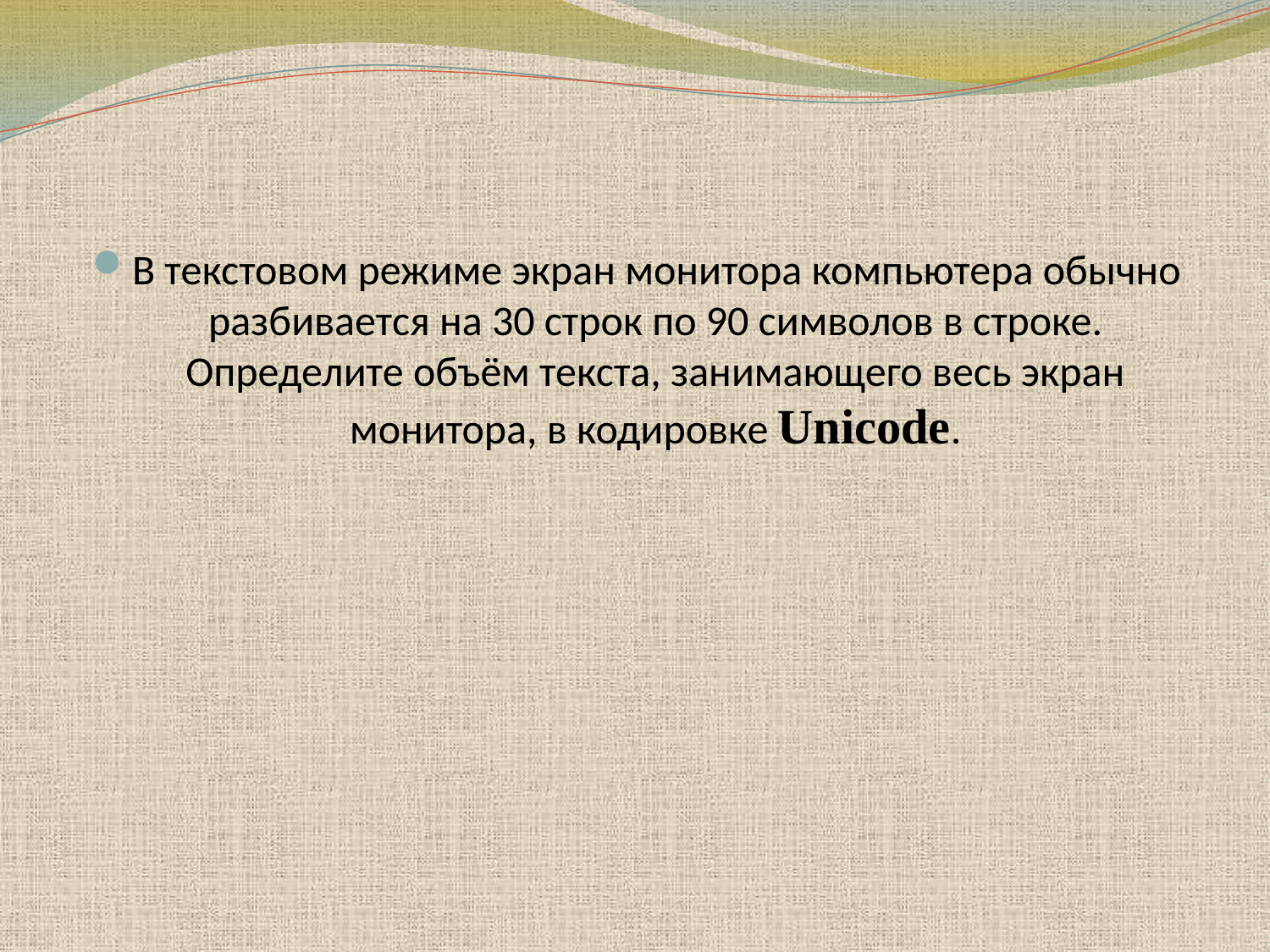

В текстовом режиме экран монитора компьютера обычно разбивается на 30 строк по 90 символов в строке. Определите объём текста, занимающего весь экран монитора, в кодировке Unicode.